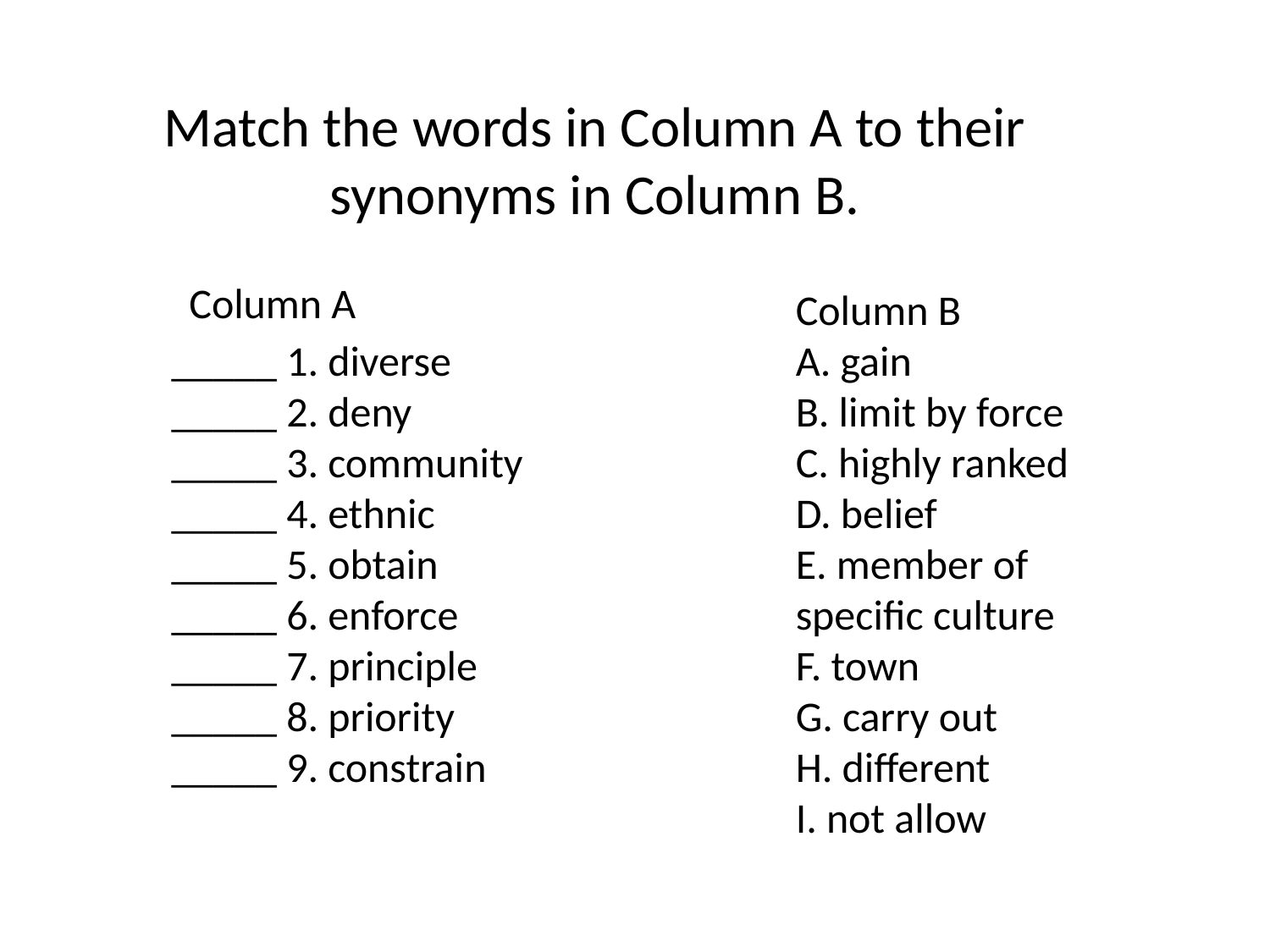

Match the words in Column A to their synonyms in Column B.
Column A
Column B
A. gain
B. limit by force
C. highly ranked
D. belief
E. member of specific culture
F. town
G. carry out
H. different
I. not allow
_____ 1. diverse
_____ 2. deny
_____ 3. community
_____ 4. ethnic
_____ 5. obtain
_____ 6. enforce
_____ 7. principle
_____ 8. priority
_____ 9. constrain